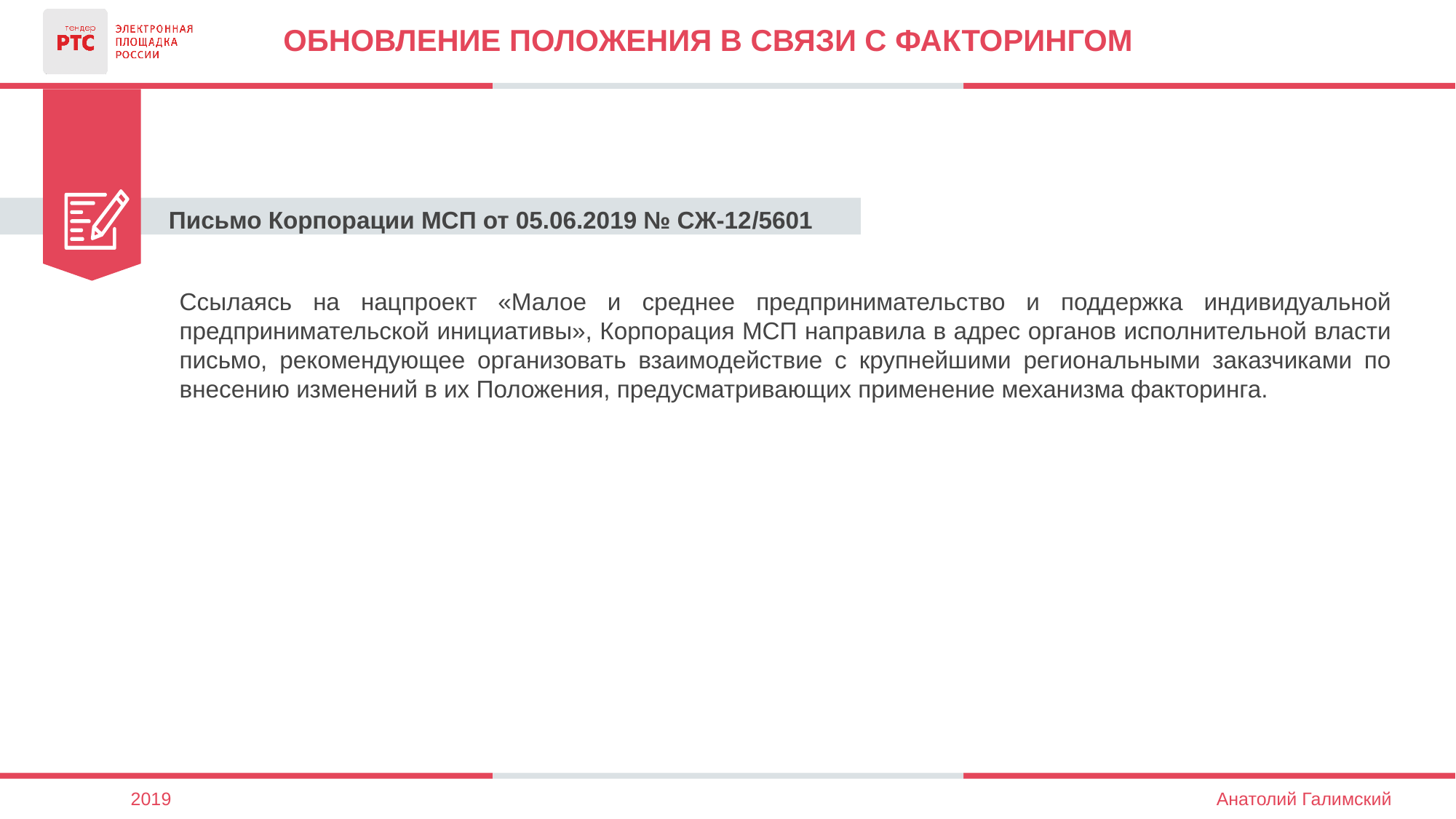

# Обновление положения в связи с факторингом

Письмо Корпорации МСП от 05.06.2019 № СЖ-12/5601
Ссылаясь на нацпроект «Малое и среднее предпринимательство и поддержка индивидуальной предпринимательской инициативы», Корпорация МСП направила в адрес органов исполнительной власти письмо, рекомендующее организовать взаимодействие с крупнейшими региональными заказчиками по внесению изменений в их Положения, предусматривающих применение механизма факторинга.
2019
Анатолий Галимский